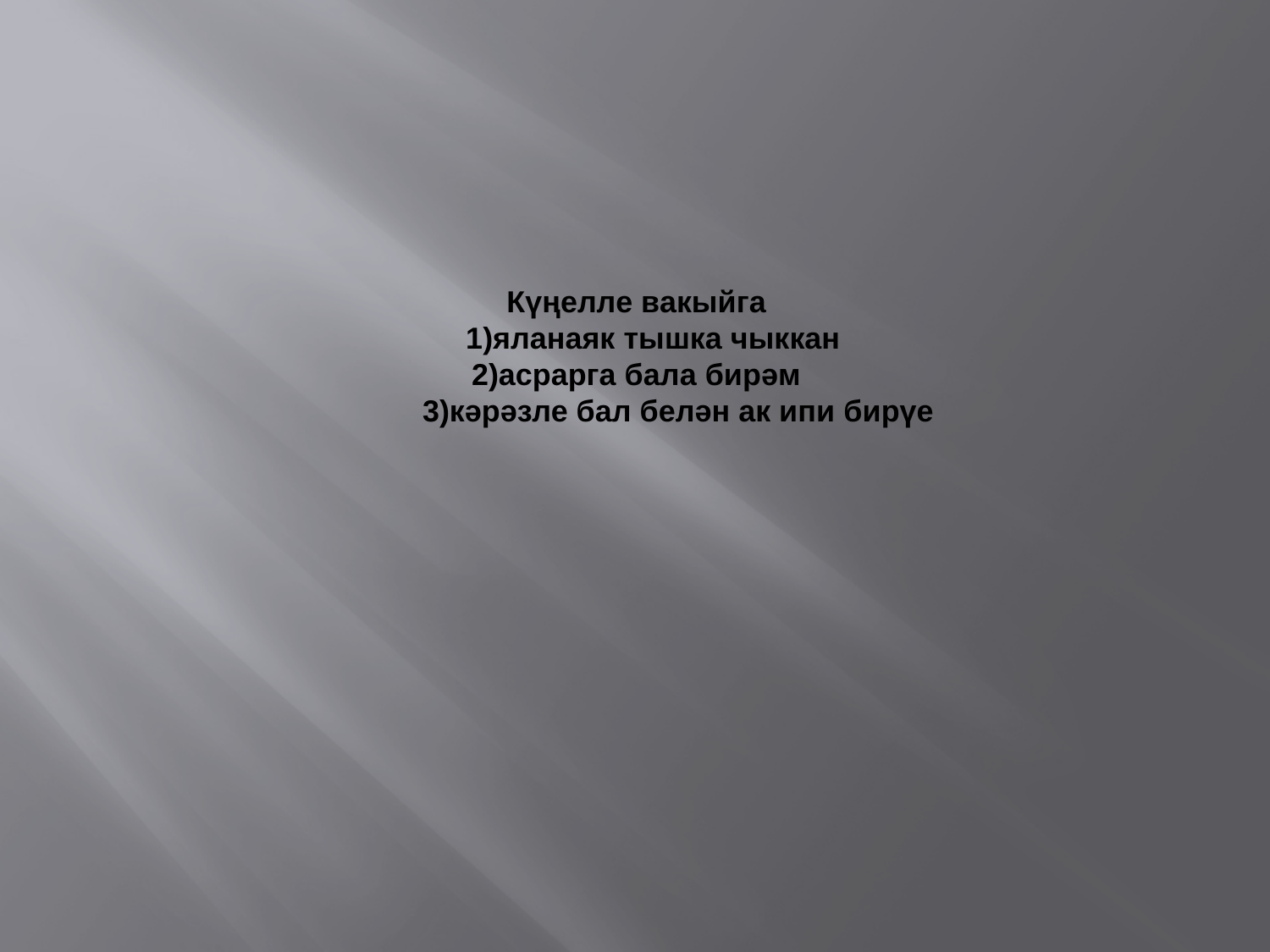

# Күңелле вакыйга 1)яланаяк тышка чыккан 2)асрарга бала бирәм 3)кәрәзле бал белән ак ипи бирүе